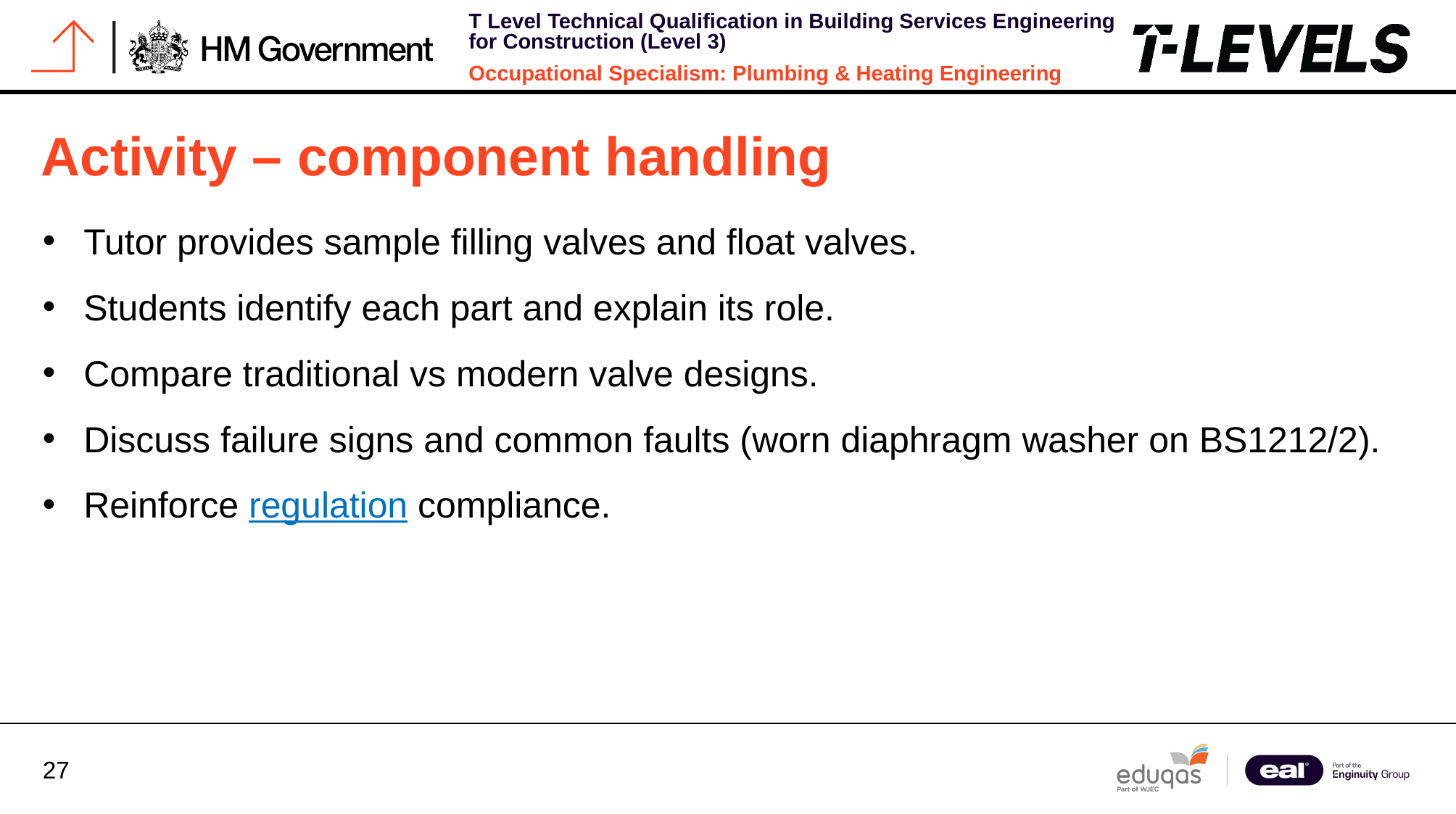

# Activity – component handling
Tutor provides sample filling valves and float valves.
Students identify each part and explain its role.
Compare traditional vs modern valve designs.
Discuss failure signs and common faults (worn diaphragm washer on BS1212/2).
Reinforce regulation compliance.